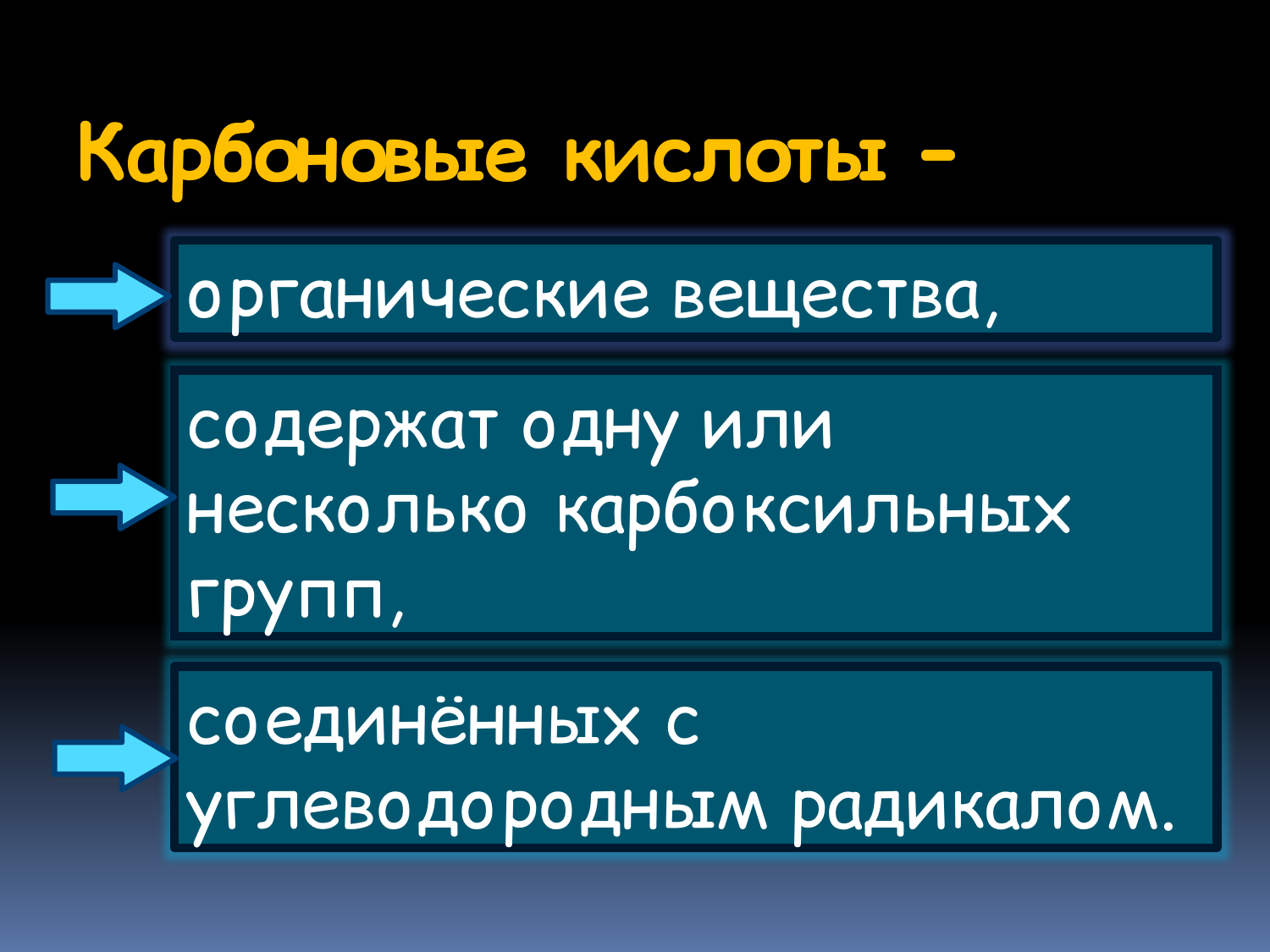

Карбоновые кислоты –
органические вещества,

содержат одну или несколько карбоксильных групп,

соединённых с углеводородным радикалом.